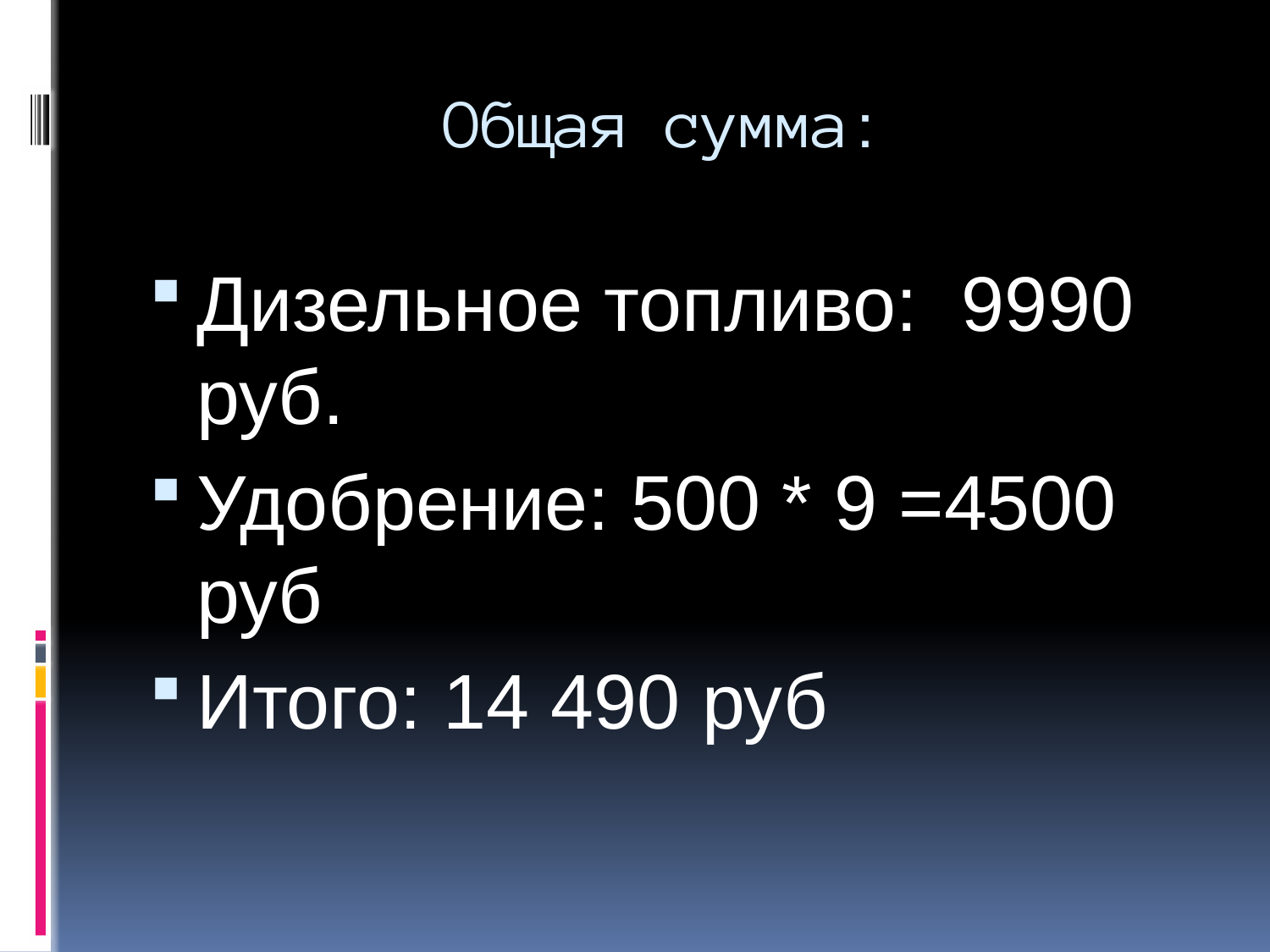

# Общая сумма:
Дизельное топливо:  9990 руб.
Удобрение: 500 * 9 =4500 руб
Итого: 14 490 руб